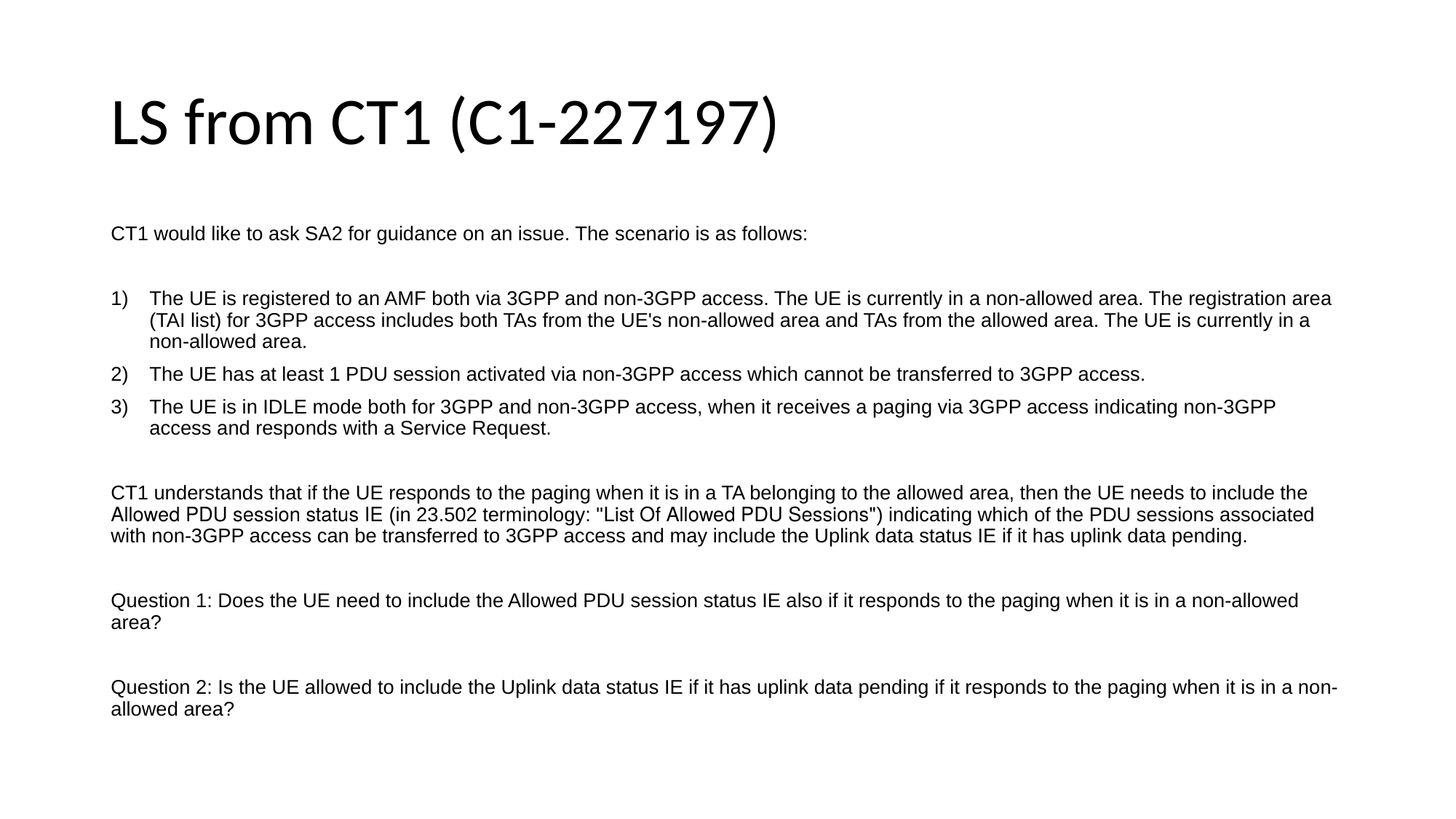

# LS from CT1 (C1-227197)
CT1 would like to ask SA2 for guidance on an issue. The scenario is as follows:

The UE is registered to an AMF both via 3GPP and non-3GPP access. The UE is currently in a non-allowed area. The registration area (TAI list) for 3GPP access includes both TAs from the UE's non-allowed area and TAs from the allowed area. The UE is currently in a non-allowed area.
The UE has at least 1 PDU session activated via non-3GPP access which cannot be transferred to 3GPP access.
The UE is in IDLE mode both for 3GPP and non-3GPP access, when it receives a paging via 3GPP access indicating non-3GPP access and responds with a Service Request.

CT1 understands that if the UE responds to the paging when it is in a TA belonging to the allowed area, then the UE needs to include the Allowed PDU session status IE (in 23.502 terminology: "List Of Allowed PDU Sessions") indicating which of the PDU sessions associated with non-3GPP access can be transferred to 3GPP access and may include the Uplink data status IE if it has uplink data pending.

Question 1: Does the UE need to include the Allowed PDU session status IE also if it responds to the paging when it is in a non-allowed area?

Question 2: Is the UE allowed to include the Uplink data status IE if it has uplink data pending if it responds to the paging when it is in a non-allowed area?